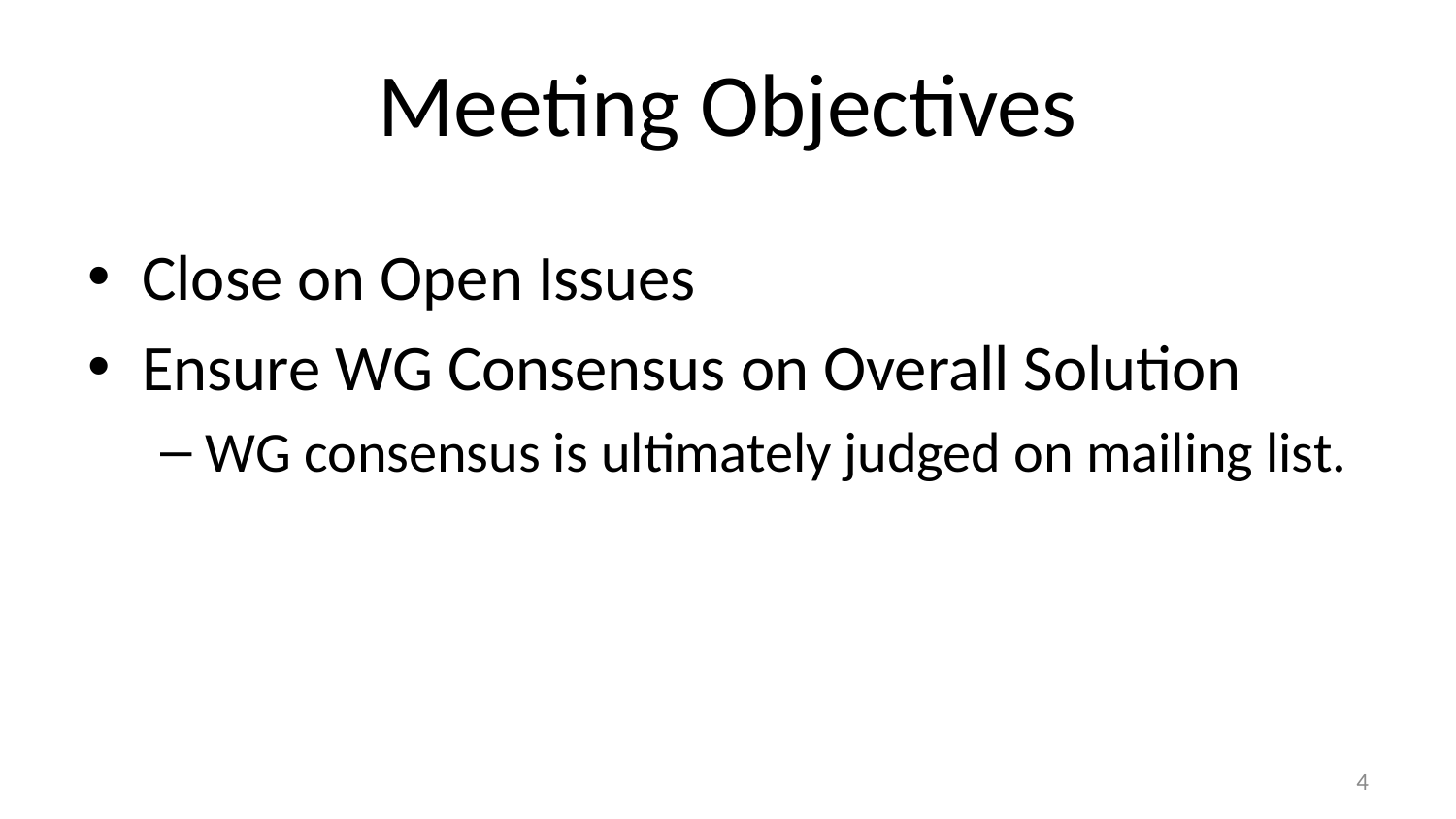

# Meeting Objectives
Close on Open Issues
Ensure WG Consensus on Overall Solution
WG consensus is ultimately judged on mailing list.
4